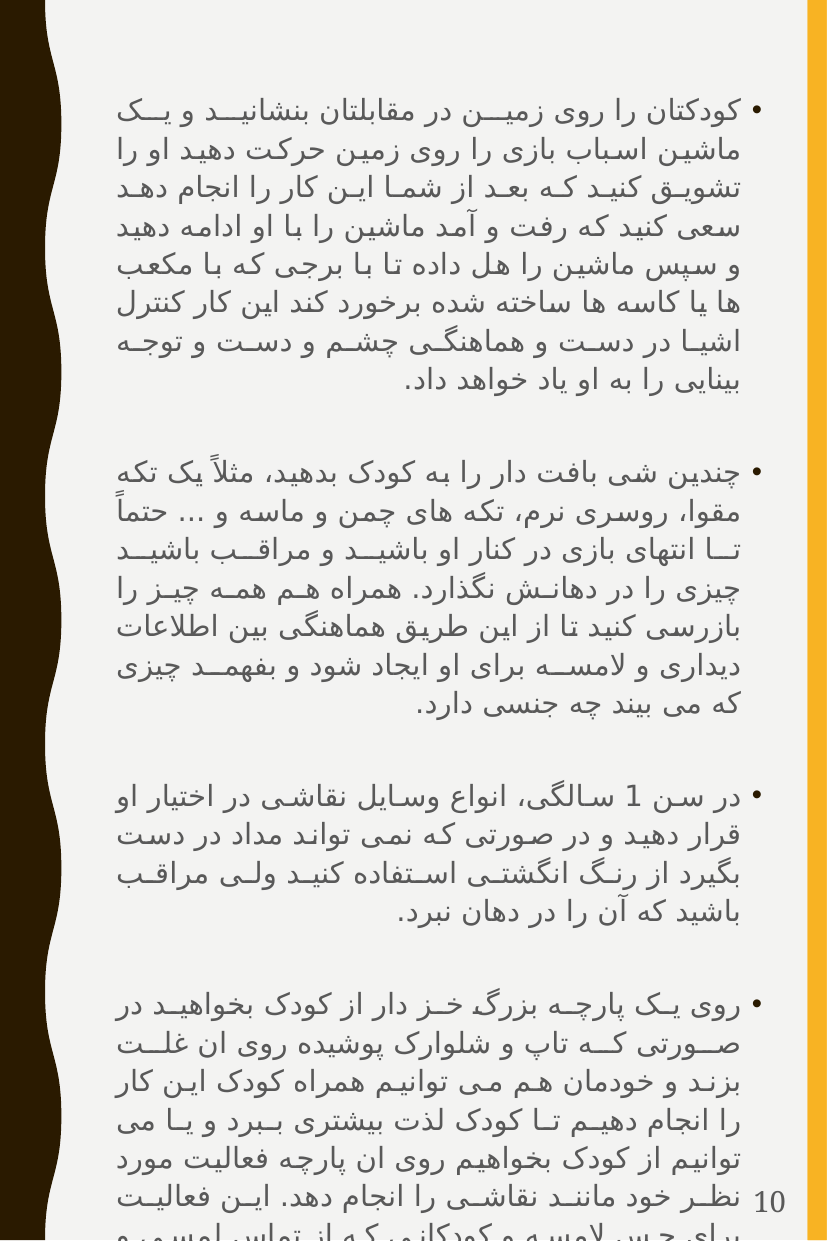

کودکتان را روی زمین در مقابلتان بنشانید و یک ماشین اسباب بازی را روی زمین حرکت دهید او را تشویق کنید که بعد از شما این کار را انجام دهد سعی کنید که رفت و آمد ماشین را با او ادامه دهید و سپس ماشین را هل داده تا با برجی که با مکعب ها یا کاسه ها ساخته شده برخورد کند این کار کنترل اشیا در دست و هماهنگی چشم و دست و توجه بینایی را به او یاد خواهد داد.

چندین شی بافت دار را به کودک بدهید، مثلاً یک تکه مقوا، روسری نرم، تکه های چمن و ماسه و ... حتماً تا انتهای بازی در کنار او باشید و مراقب باشید چیزی را در دهانش نگذارد. همراه هم همه چیز را بازرسی کنید تا از این طریق هماهنگی بین اطلاعات دیداری و لامسه برای او ایجاد شود و بفهمد چیزی که می بیند چه جنسی دارد.

در سن 1 سالگی، انواع وسایل نقاشی در اختیار او قرار دهید و در صورتی که نمی تواند مداد در دست بگیرد از رنگ انگشتی استفاده کنید ولی مراقب باشید که آن را در دهان نبرد.

روی یک پارچه بزرگ خز دار از کودک بخواهید در صورتی که تاپ و شلوارک پوشیده روی ان غلت بزند و خودمان هم می توانیم همراه کودک این کار را انجام دهیم تا کودک لذت بیشتری ببرد و یا می توانیم از کودک بخواهیم روی ان پارچه فعالیت مورد نظر خود مانند نقاشی را انجام دهد. این فعالیت برای حس لامسه و کودکانی که از تماس لمسی و بدنی دوری می کنند مناسب است.

به کودک اجازه دهید ژله و کته وکنجد و مواد غذایی این چنینی را با دست بخورد. این فعالیت برای خودآگاهی و تنظیم حس عمقی و هماهنگی انگشتان کودک مناسب است.

10